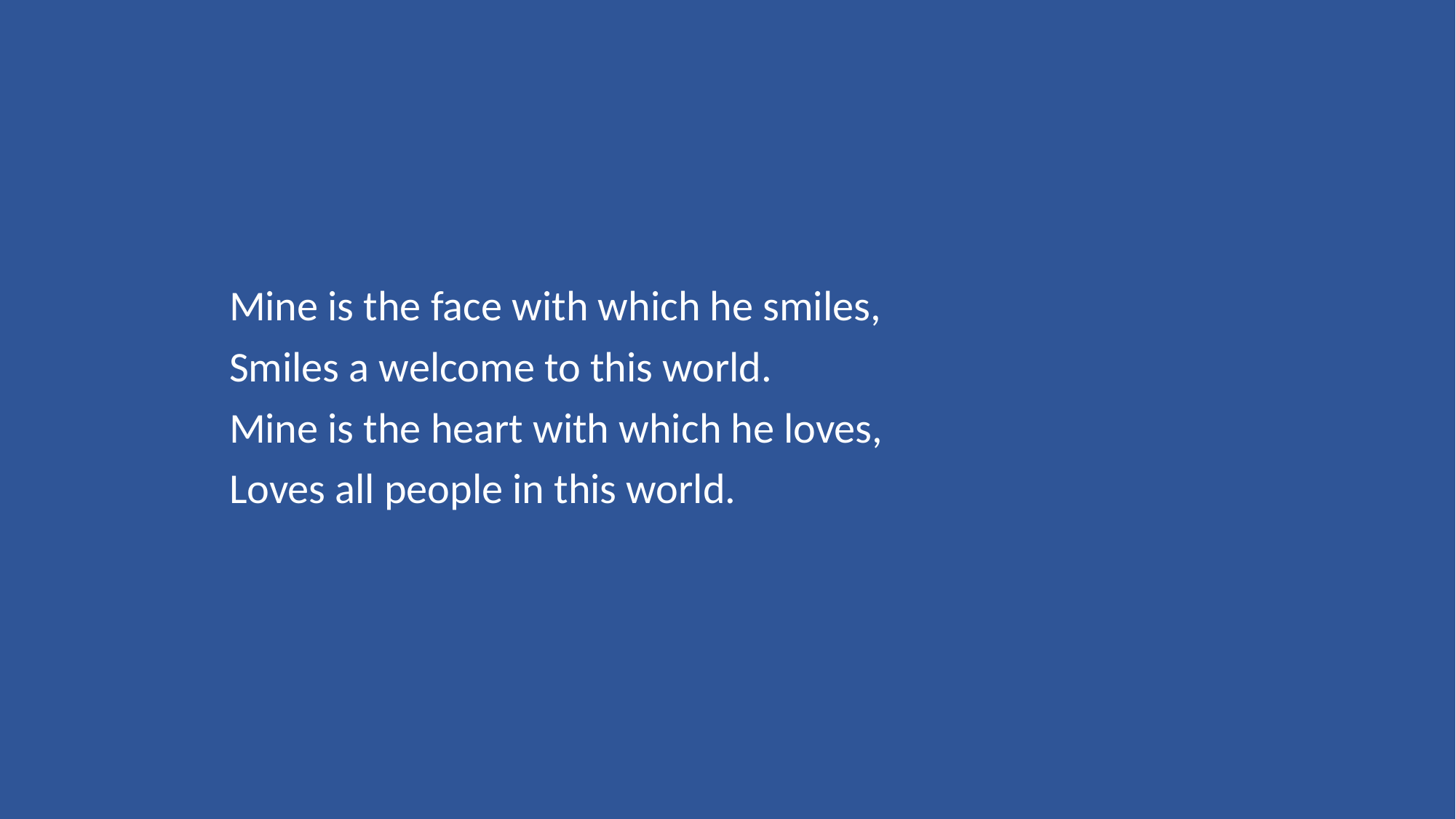

Mine is the face with which he smiles,
Smiles a welcome to this world.
Mine is the heart with which he loves,
Loves all people in this world.